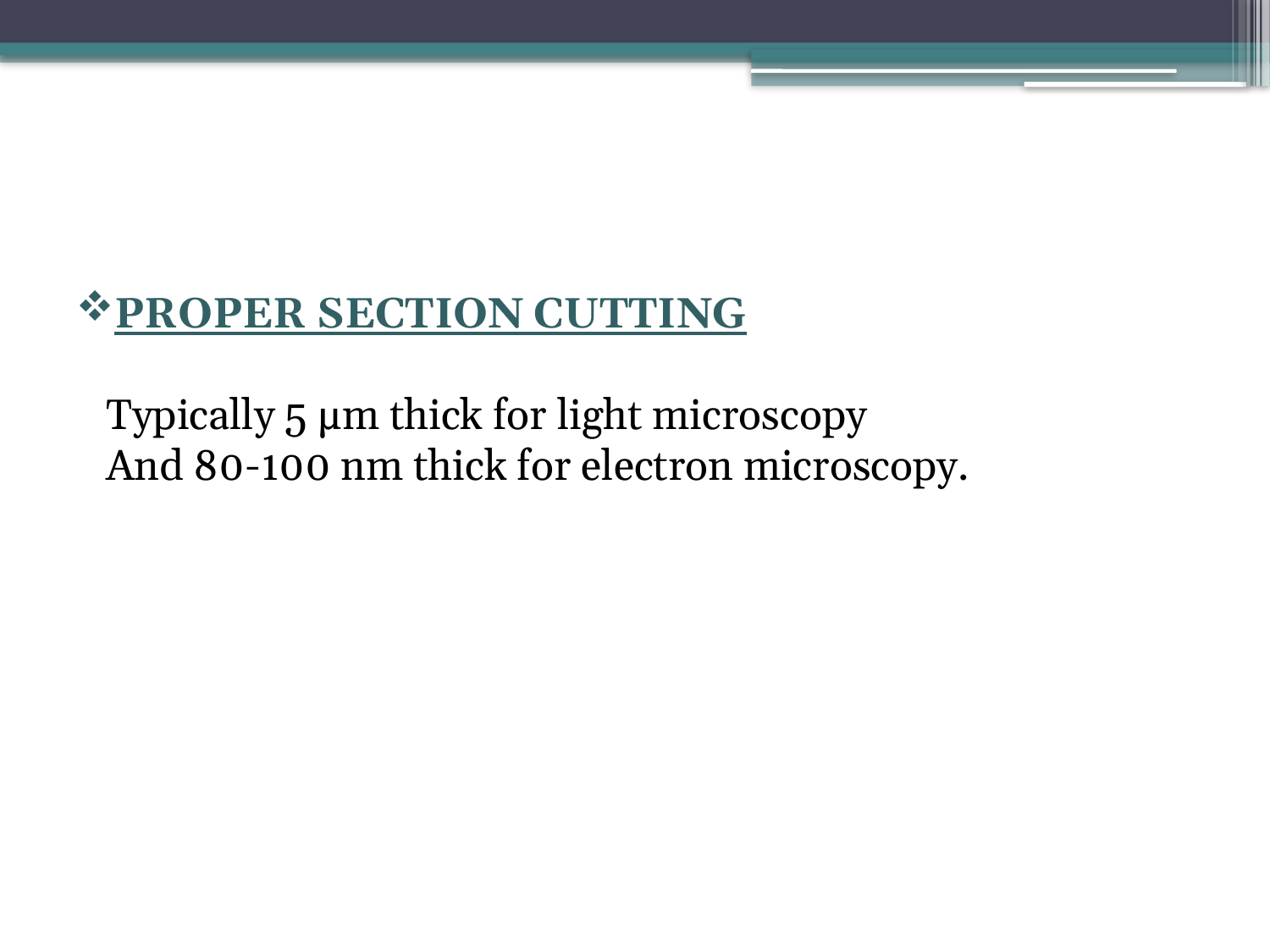

# PROPER SECTION CUTTING Typically 5 μm thick for light microscopy And 80-100 nm thick for electron microscopy.